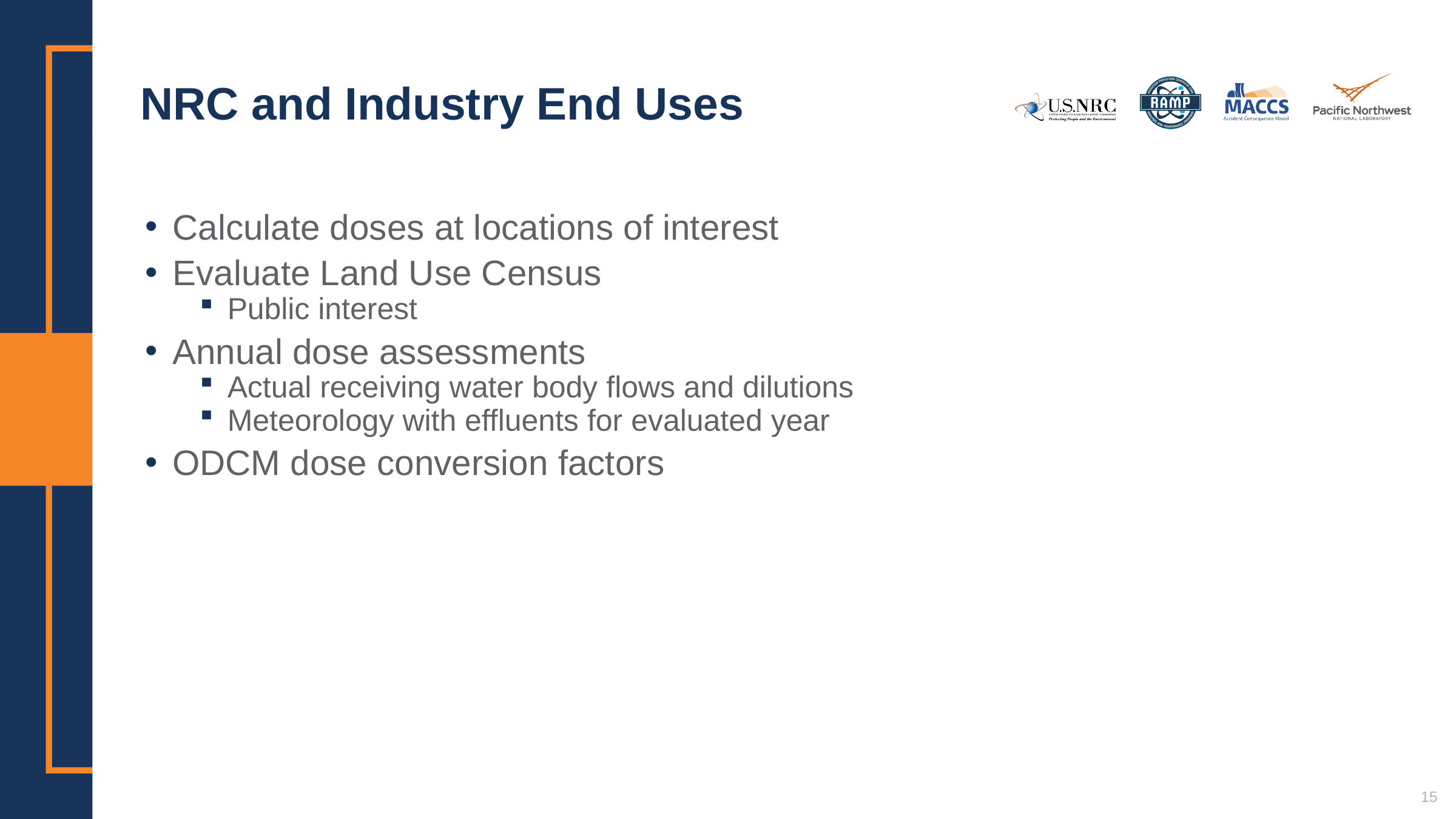

# NRC and Industry End Uses
Calculate doses at locations of interest
Evaluate Land Use Census
Public interest
Annual dose assessments
Actual receiving water body flows and dilutions
Meteorology with effluents for evaluated year
ODCM dose conversion factors

15